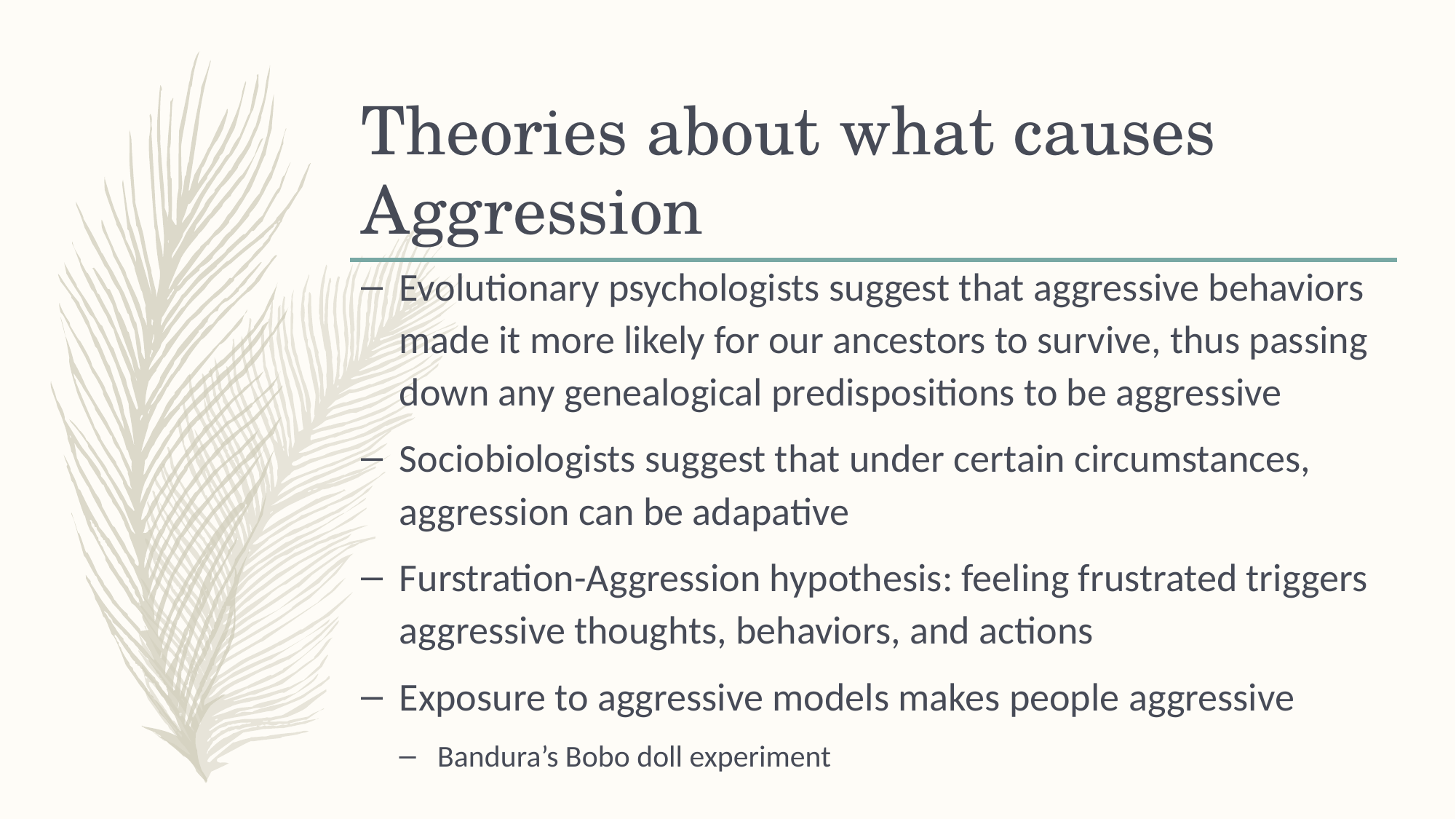

# Theories about what causes  Aggression
Evolutionary psychologists suggest that aggressive behaviors made it more likely for our ancestors to survive, thus passing down any genealogical predispositions to be aggressive
Sociobiologists suggest that under certain circumstances, aggression can be adapative
Furstration-Aggression hypothesis: feeling frustrated triggers aggressive thoughts, behaviors, and actions
Exposure to aggressive models makes people aggressive
Bandura’s Bobo doll experiment